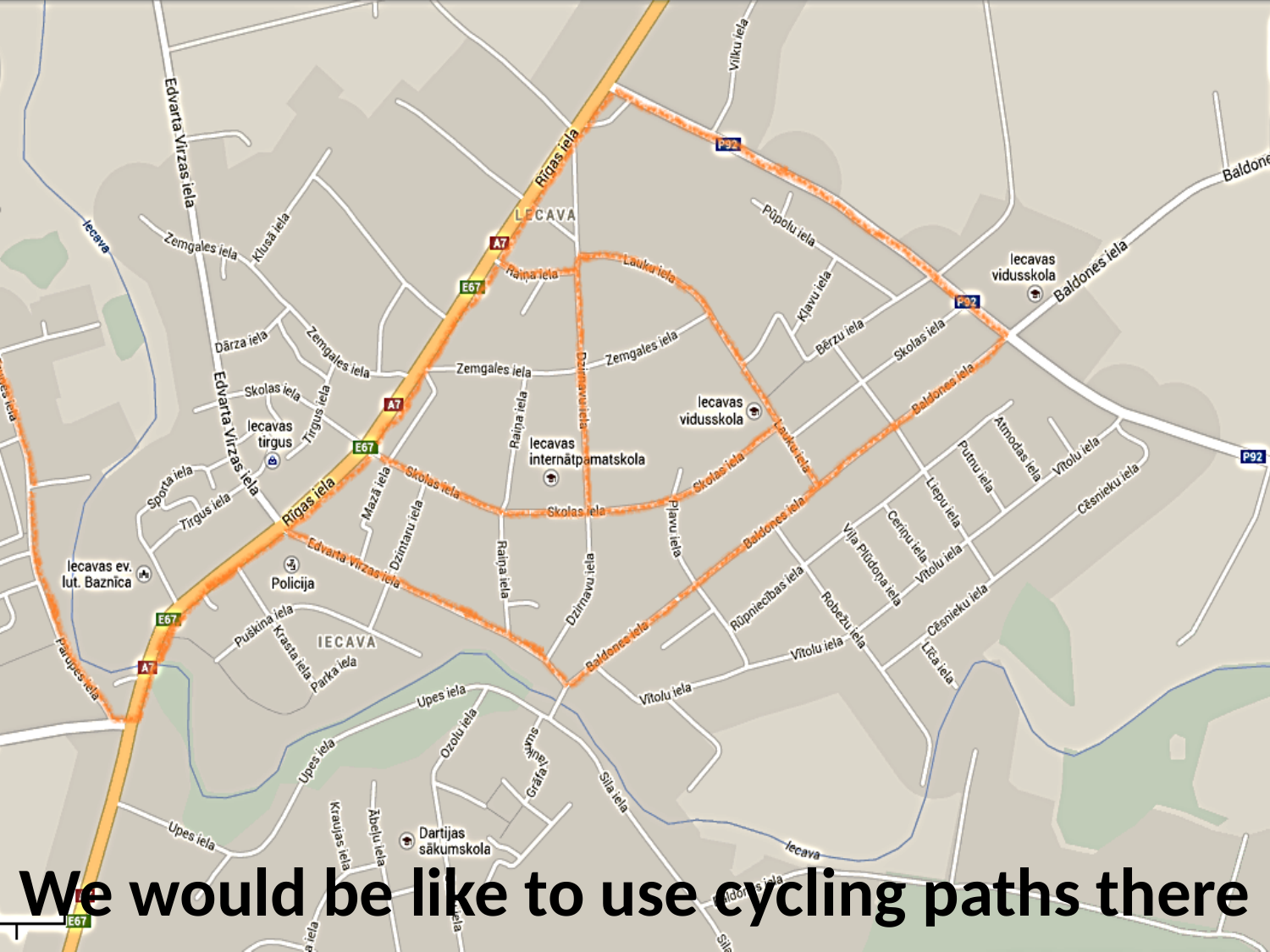

# We would be like to use cycling paths there